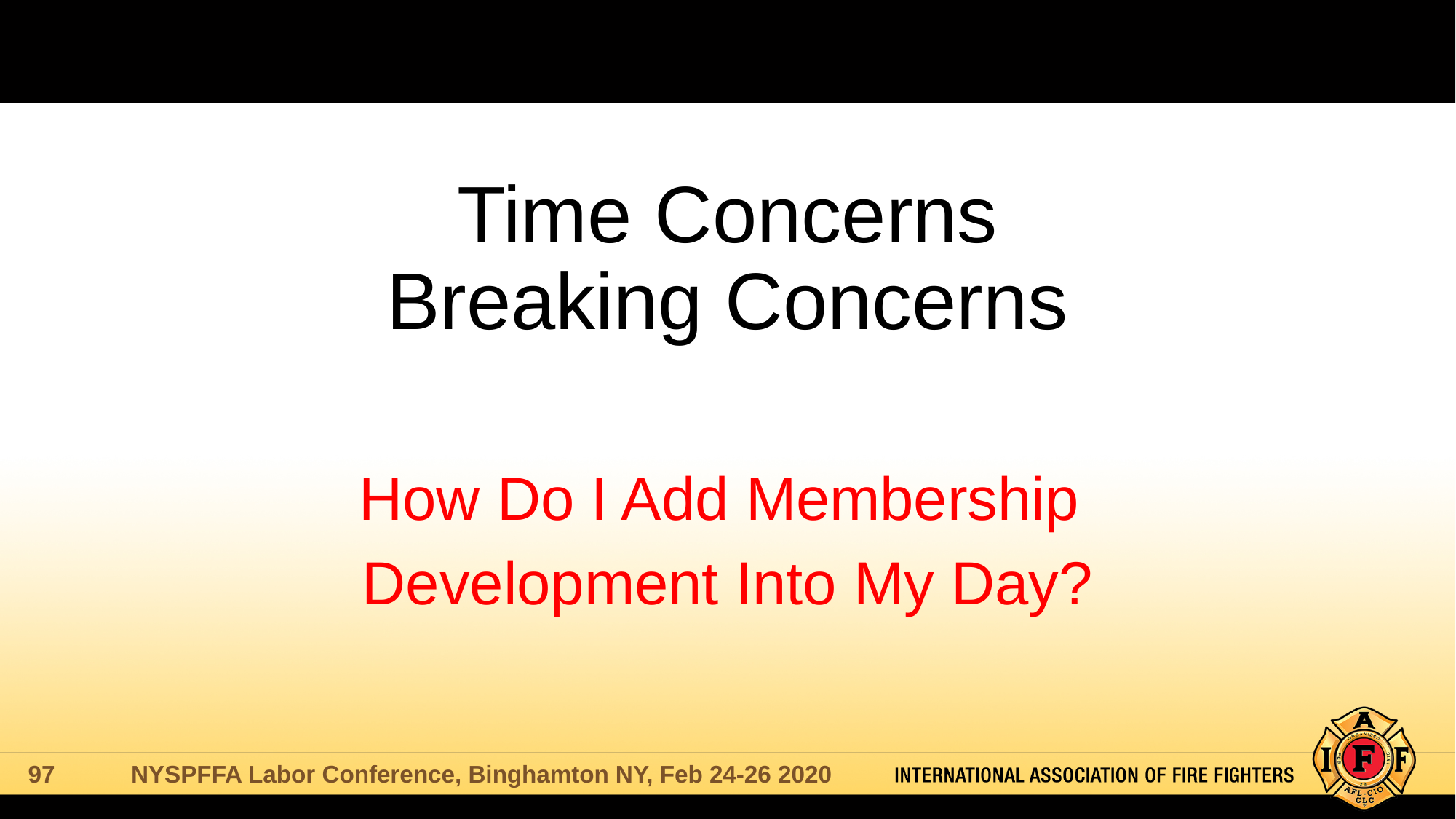

# Time Concerns Breaking Concerns
How Do I Add Membership
Development Into My Day?
NYSPFFA Labor Conference, Binghamton NY, Feb 24-26 2020